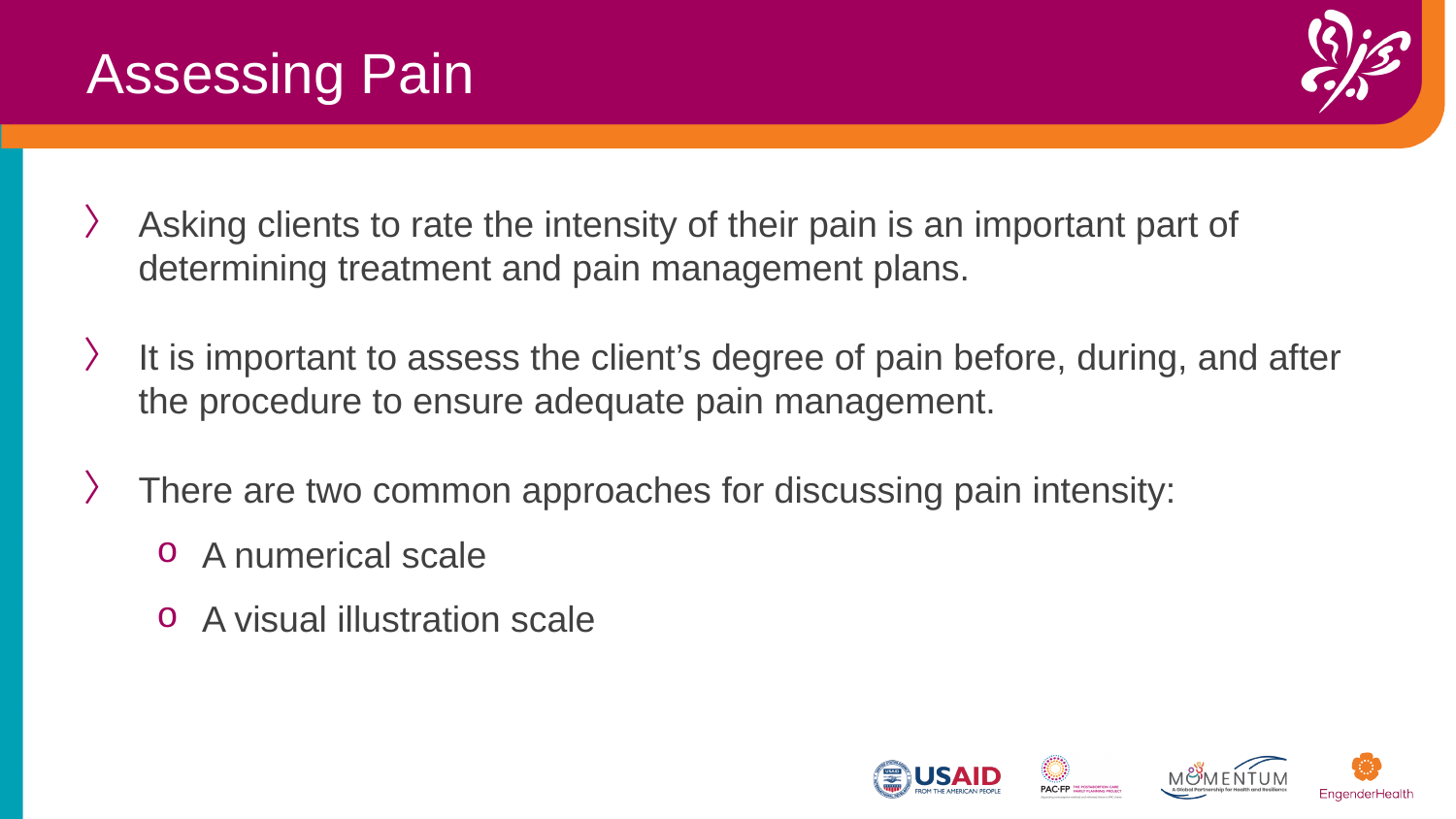

Assessing Pain
Asking clients to rate the intensity of their pain is an important part of determining treatment and pain management plans.
It is important to assess the client’s degree of pain before, during, and after the procedure to ensure adequate pain management.
There are two common approaches for discussing pain intensity:
A numerical scale
A visual illustration scale